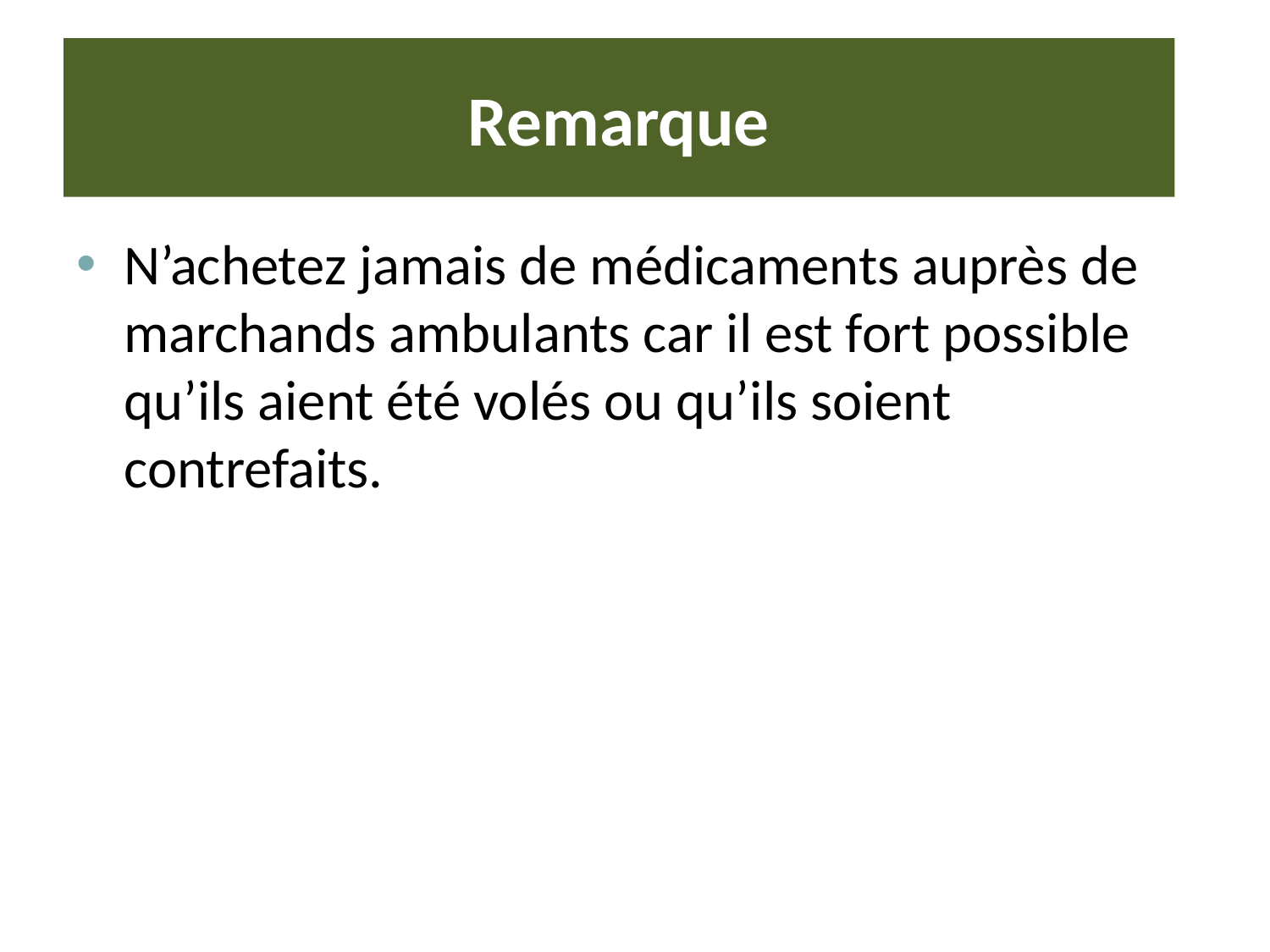

# Remarque
N’achetez jamais de médicaments auprès de marchands ambulants car il est fort possible qu’ils aient été volés ou qu’ils soient contrefaits.